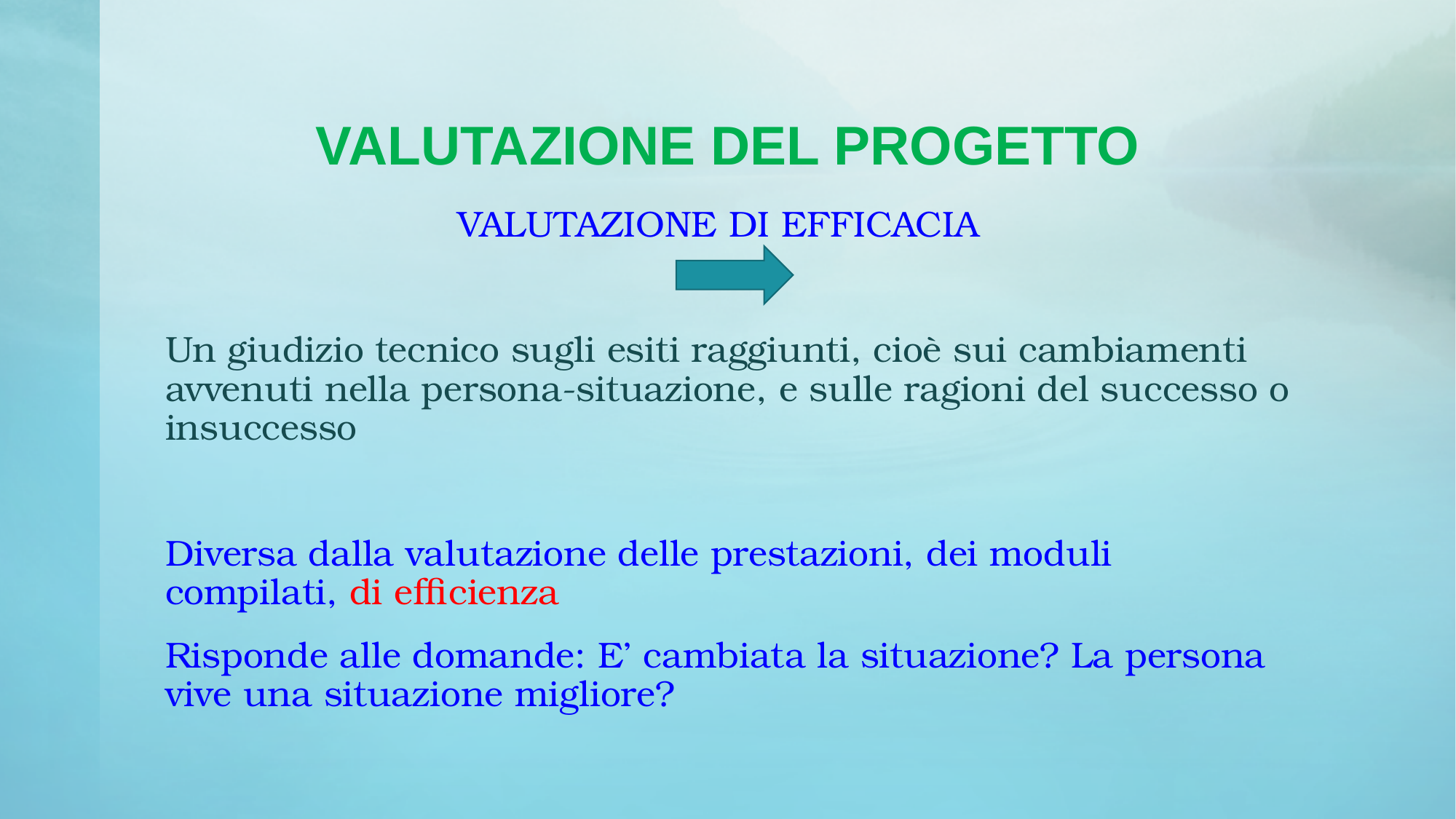

# VALUTAZIONE DEL PROGETTO
			VALUTAZIONE DI EFFICACIA

Un giudizio tecnico sugli esiti raggiunti, cioè sui cambiamenti avvenuti nella persona-situazione, e sulle ragioni del successo o insuccesso

Diversa dalla valutazione delle prestazioni, dei moduli compilati, di efficienza
Risponde alle domande: E’ cambiata la situazione? La persona vive una situazione migliore?